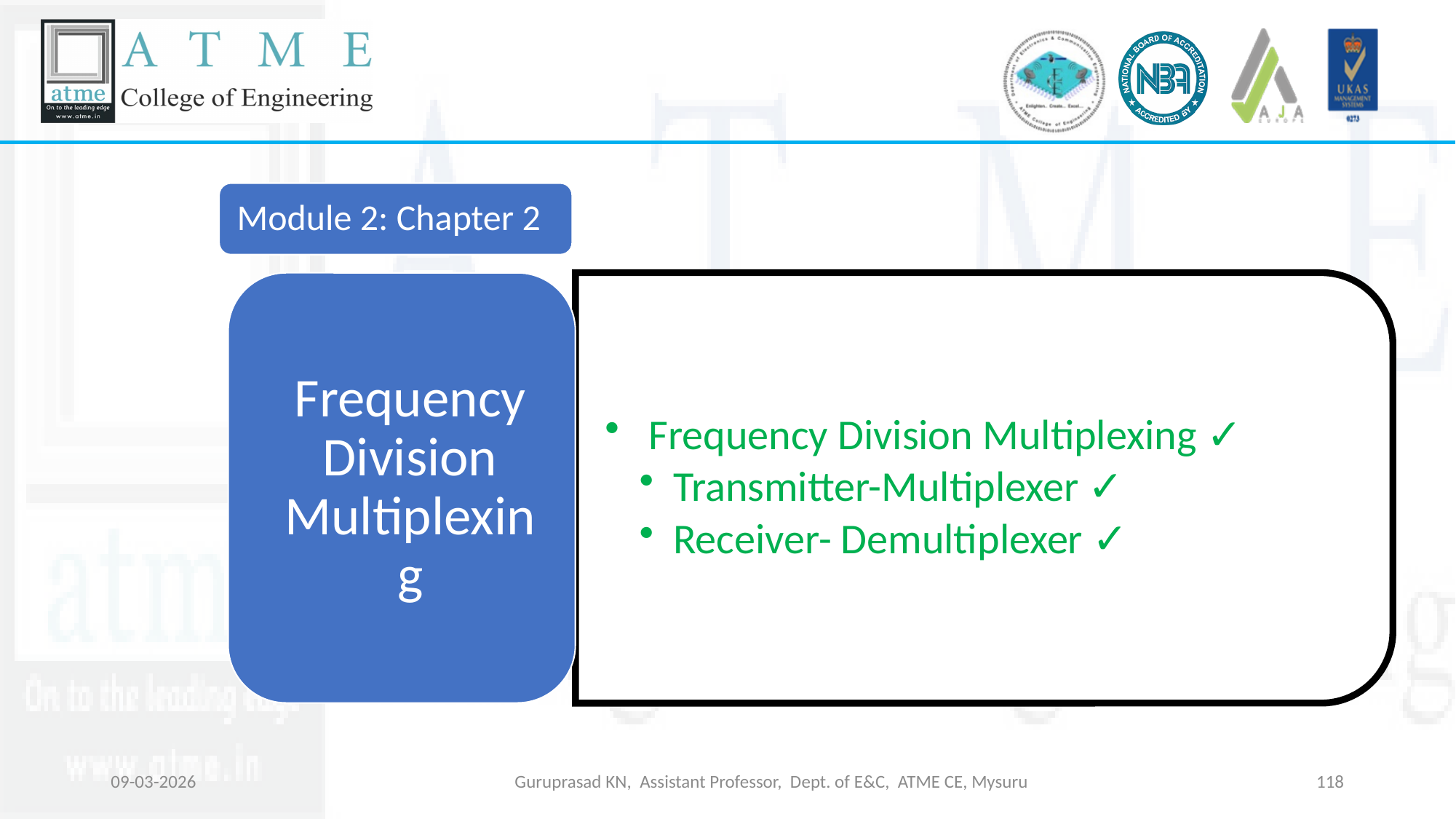

Module 2: Chapter 2
 Frequency Division Multiplexing ✓
Transmitter-Multiplexer ✓
Receiver- Demultiplexer ✓
Frequency Division Multiplexing
09-03-2026
Guruprasad KN,  Assistant Professor,  Dept. of E&C,  ATME CE, Mysuru
118